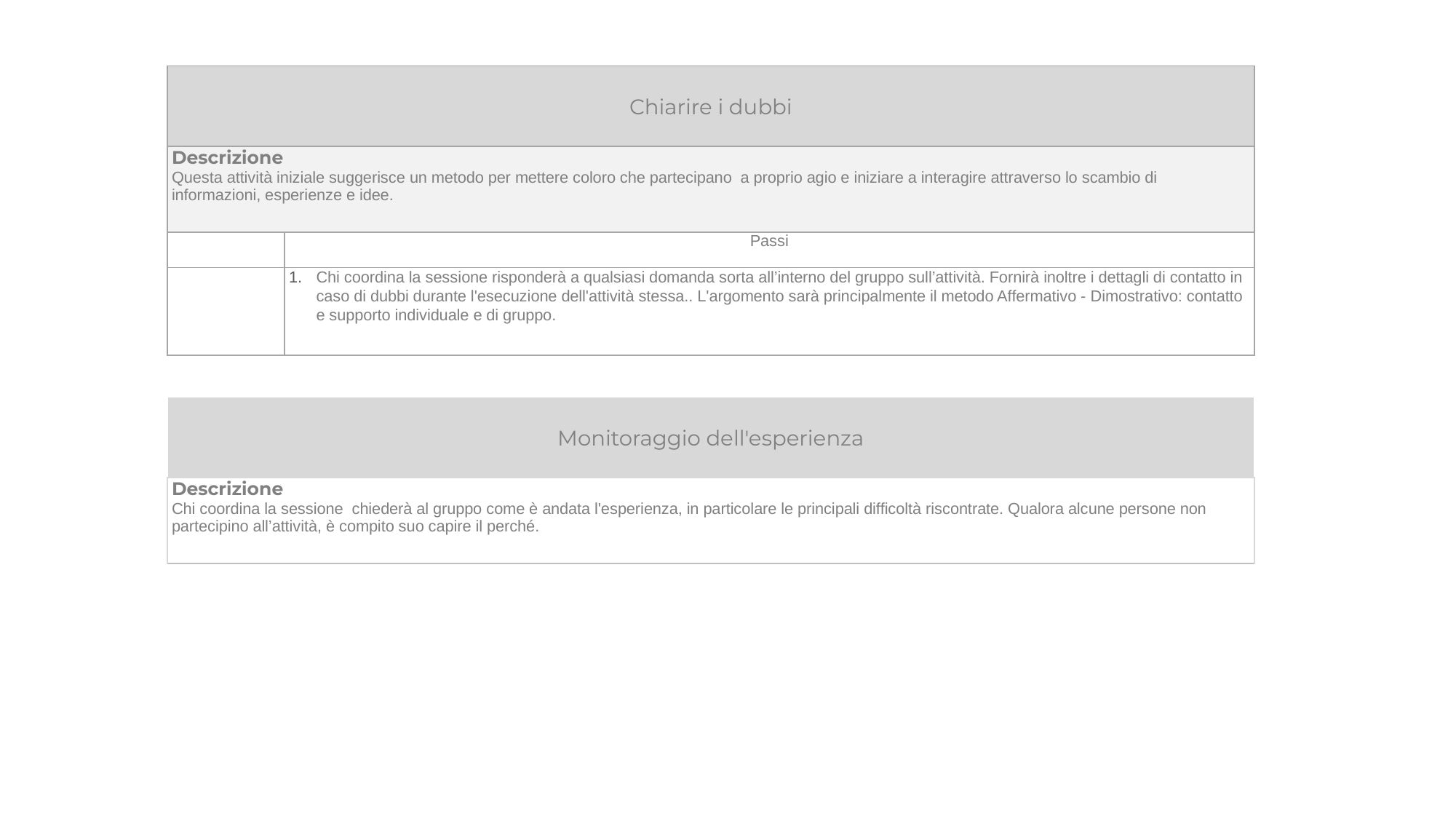

| Chiarire i dubbi |  |
| --- | --- |
| Descrizione Questa attività iniziale suggerisce un metodo per mettere coloro che partecipano a proprio agio e iniziare a interagire attraverso lo scambio di informazioni, esperienze e idee. |  |
|  | Passi |
|  | Chi coordina la sessione risponderà a qualsiasi domanda sorta all’interno del gruppo sull’attività. Fornirà inoltre i dettagli di contatto in caso di dubbi durante l'esecuzione dell'attività stessa.. L'argomento sarà principalmente il metodo Affermativo - Dimostrativo: contatto e supporto individuale e di gruppo. |
| Monitoraggio dell'esperienza |
| --- |
| Descrizione Chi coordina la sessione chiederà al gruppo come è andata l'esperienza, in particolare le principali difficoltà riscontrate. Qualora alcune persone non partecipino all’attività, è compito suo capire il perché. |